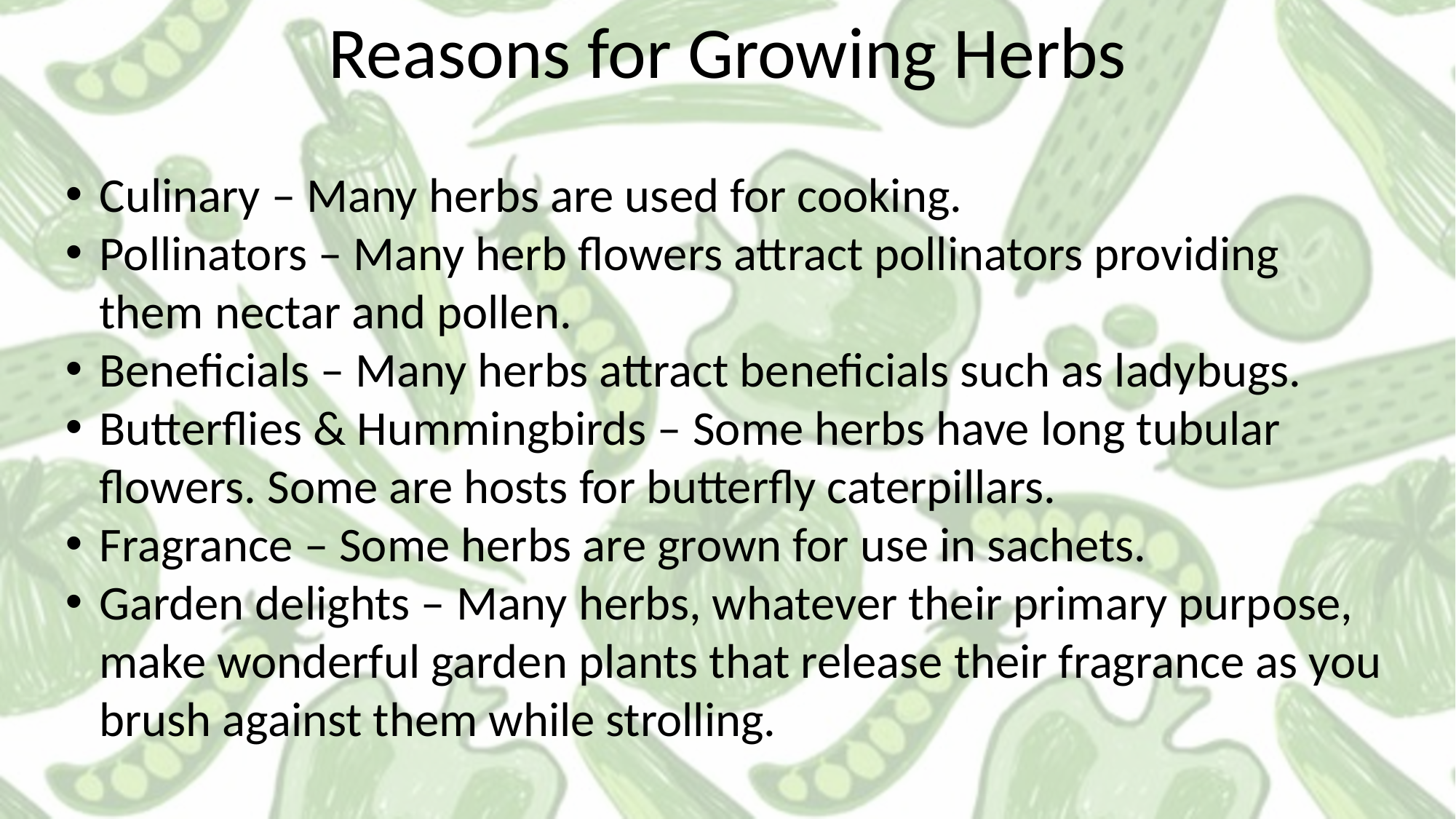

Reasons for Growing Herbs
Culinary – Many herbs are used for cooking.
Pollinators – Many herb flowers attract pollinators providing them nectar and pollen.
Beneficials – Many herbs attract beneficials such as ladybugs.
Butterflies & Hummingbirds – Some herbs have long tubular flowers. Some are hosts for butterfly caterpillars.
Fragrance – Some herbs are grown for use in sachets.
Garden delights – Many herbs, whatever their primary purpose, make wonderful garden plants that release their fragrance as you brush against them while strolling.